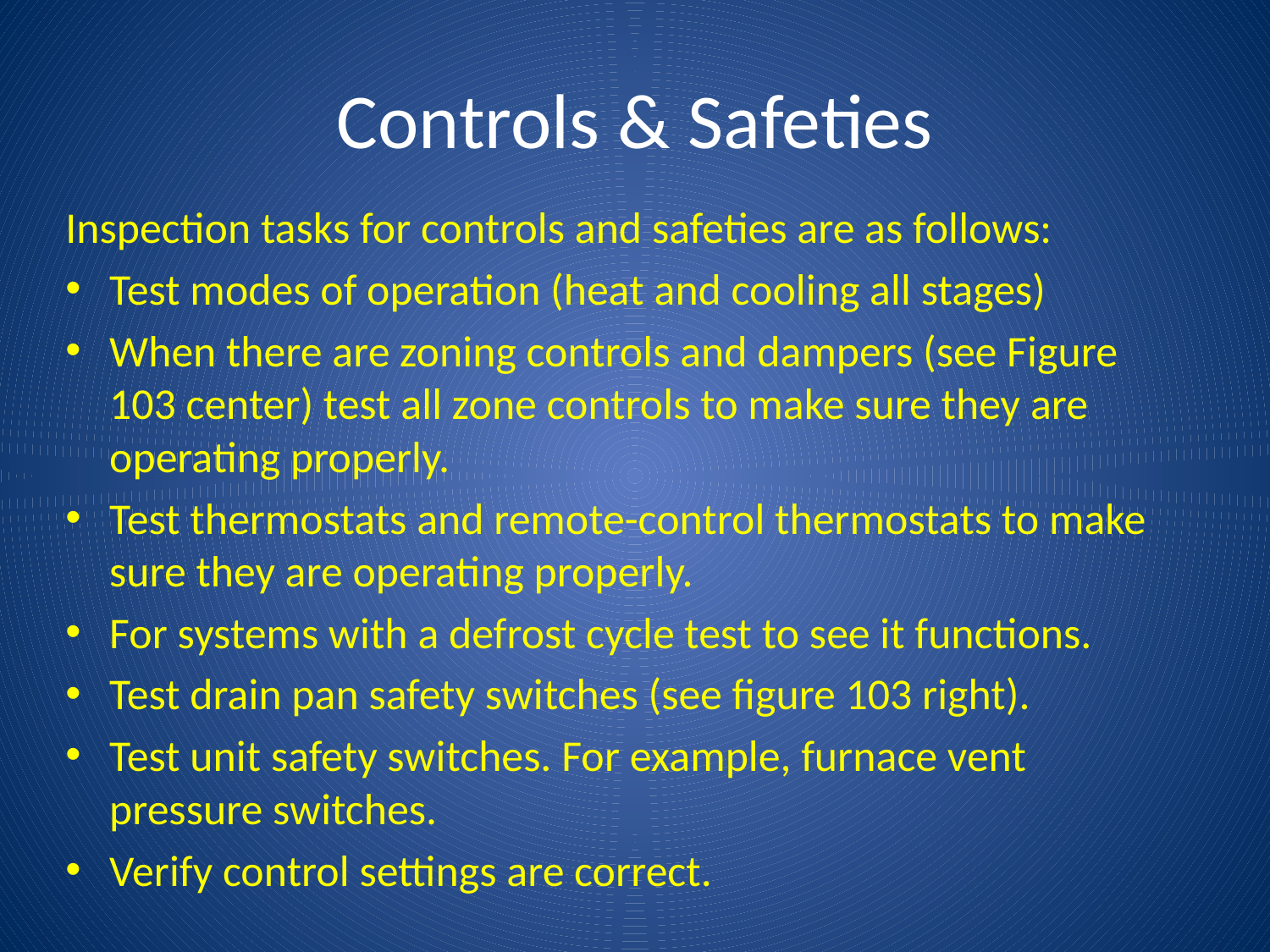

# Controls & Safeties
Inspection tasks for controls and safeties are as follows:
Test modes of operation (heat and cooling all stages)
When there are zoning controls and dampers (see Figure 103 center) test all zone controls to make sure they are operating properly.
Test thermostats and remote-control thermostats to make sure they are operating properly.
For systems with a defrost cycle test to see it functions.
Test drain pan safety switches (see figure 103 right).
Test unit safety switches. For example, furnace vent pressure switches.
Verify control settings are correct.